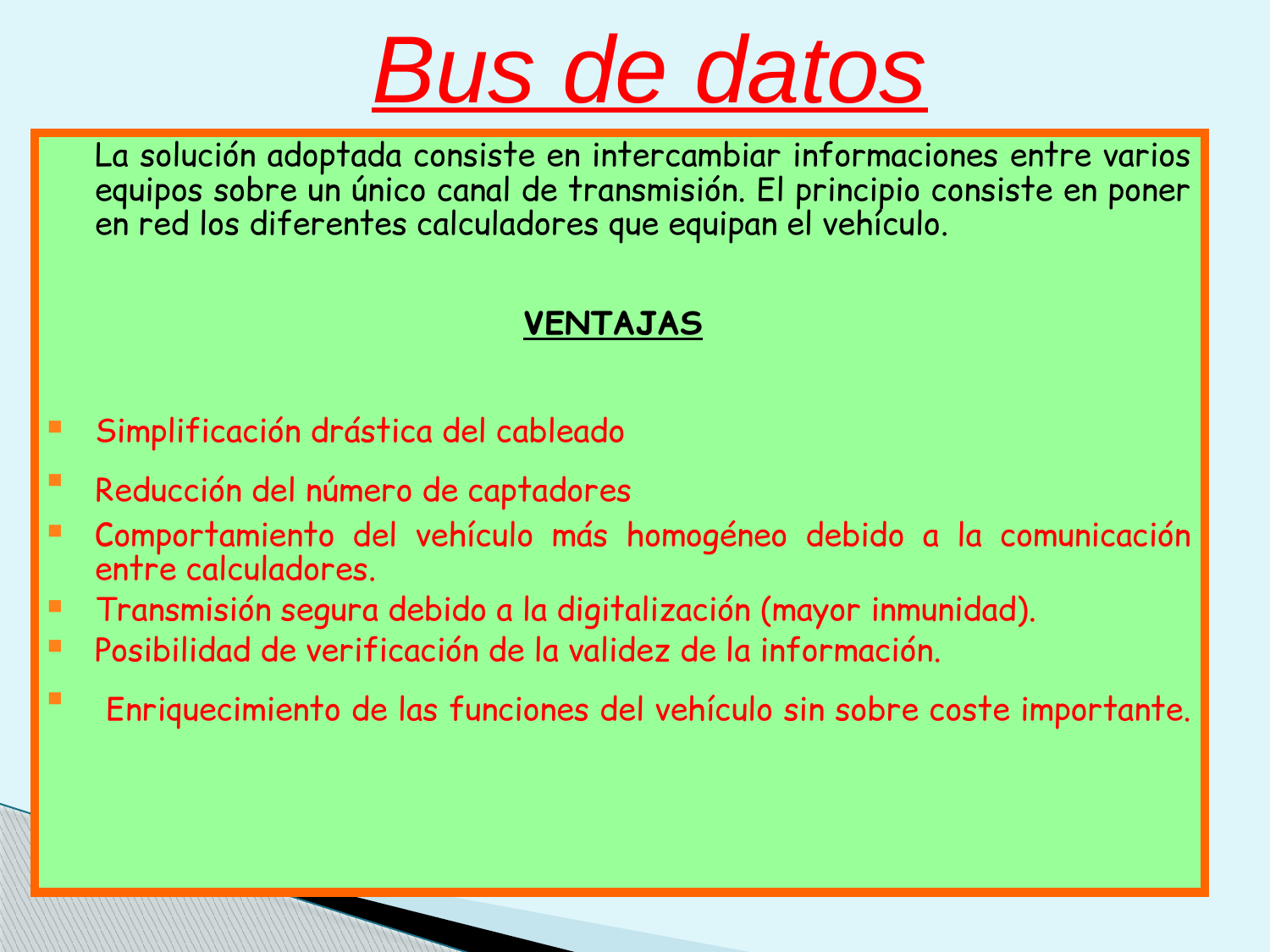

# Bus de datos
	La solución adoptada consiste en intercambiar informaciones entre varios equipos sobre un único canal de transmisión. El principio consiste en poner en red los diferentes calculadores que equipan el vehículo.

VENTAJAS

Simplificación drástica del cableado
Reducción del número de captadores
Comportamiento del vehículo más homogéneo debido a la comunicación entre calculadores.
Transmisión segura debido a la digitalización (mayor inmunidad).
Posibilidad de verificación de la validez de la información.
 Enriquecimiento de las funciones del vehículo sin sobre coste importante.